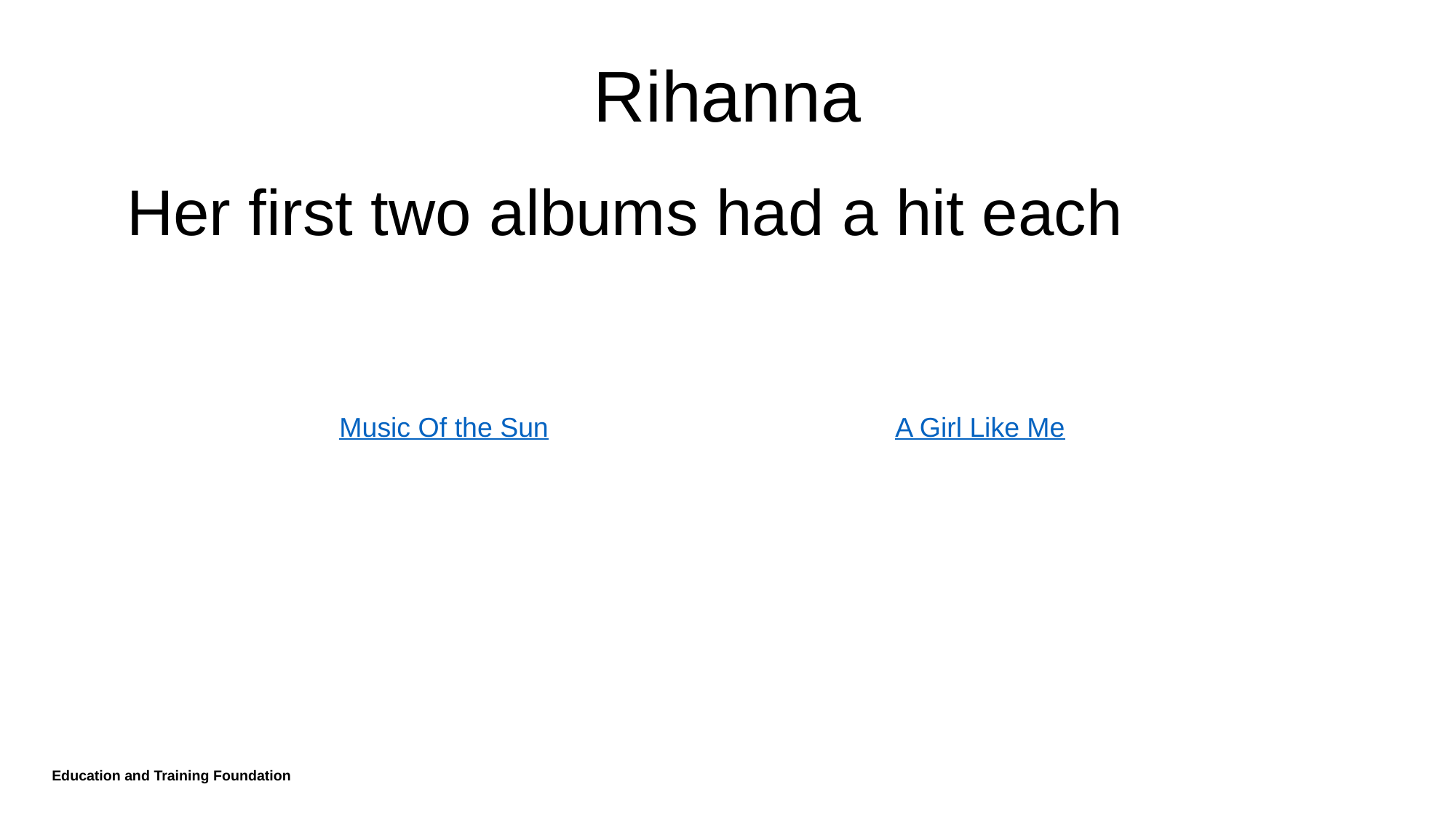

# Rihanna
Her first two albums had a hit each
Music Of the Sun
A Girl Like Me
Education and Training Foundation